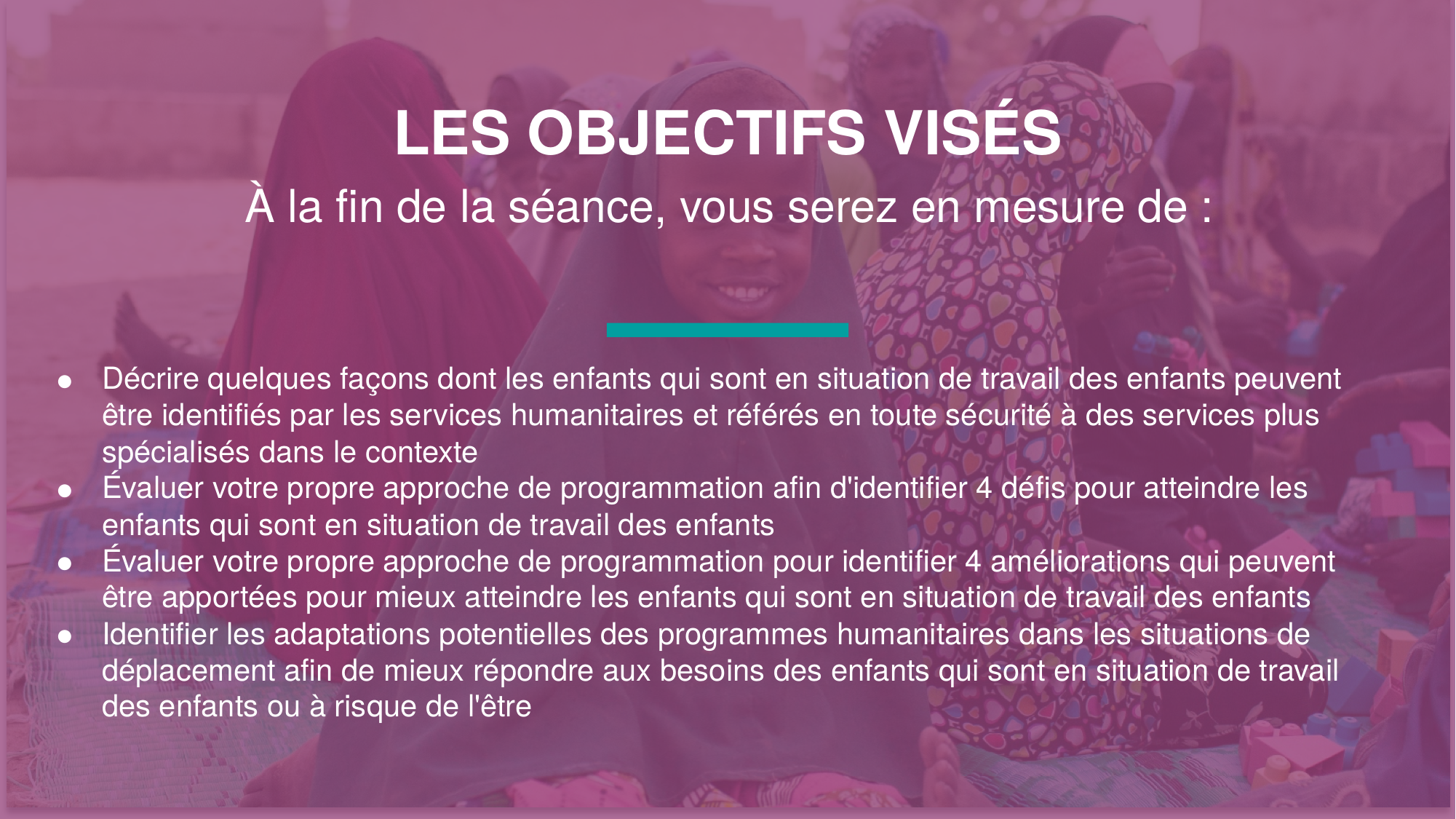

LES OBJECTIFS VISÉS
À la fin de la séance, vous serez en mesure de :
Décrire quelques façons dont les enfants qui sont en situation de travail des enfants peuvent être identifiés par les services humanitaires et référés en toute sécurité à des services plus spécialisés dans le contexte
Évaluer votre propre approche de programmation afin d'identifier 4 défis pour atteindre les enfants qui sont en situation de travail des enfants
Évaluer votre propre approche de programmation pour identifier 4 améliorations qui peuvent être apportées pour mieux atteindre les enfants qui sont en situation de travail des enfants
Identifier les adaptations potentielles des programmes humanitaires dans les situations de déplacement afin de mieux répondre aux besoins des enfants qui sont en situation de travail des enfants ou à risque de l'être